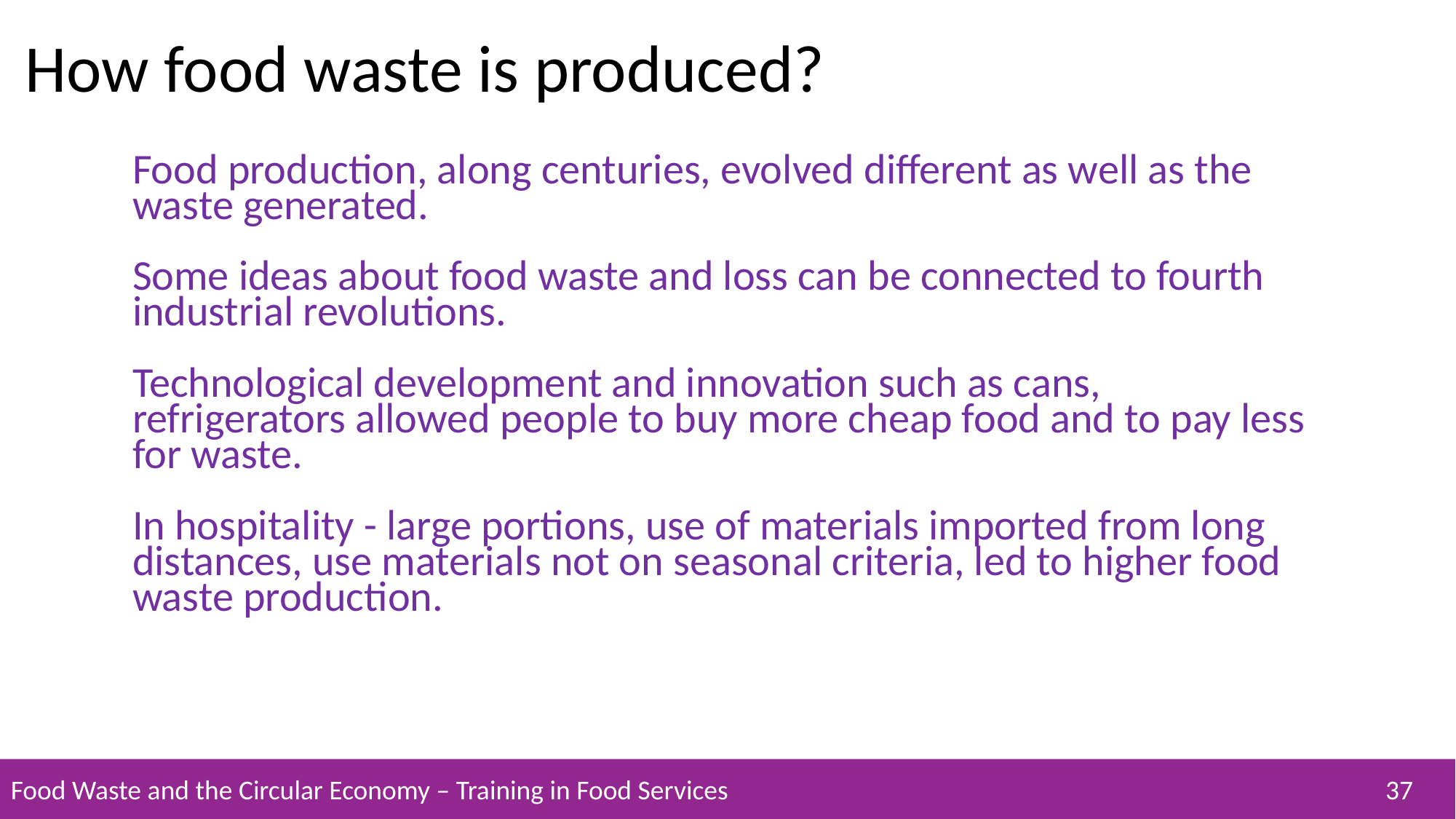

How food waste is produced?
Food production, along centuries, evolved different as well as the waste generated.

Some ideas about food waste and loss can be connected to fourth industrial revolutions.

Technological development and innovation such as cans, refrigerators allowed people to buy more cheap food and to pay less for waste.

In hospitality - large portions, use of materials imported from long distances, use materials not on seasonal criteria, led to higher food waste production.